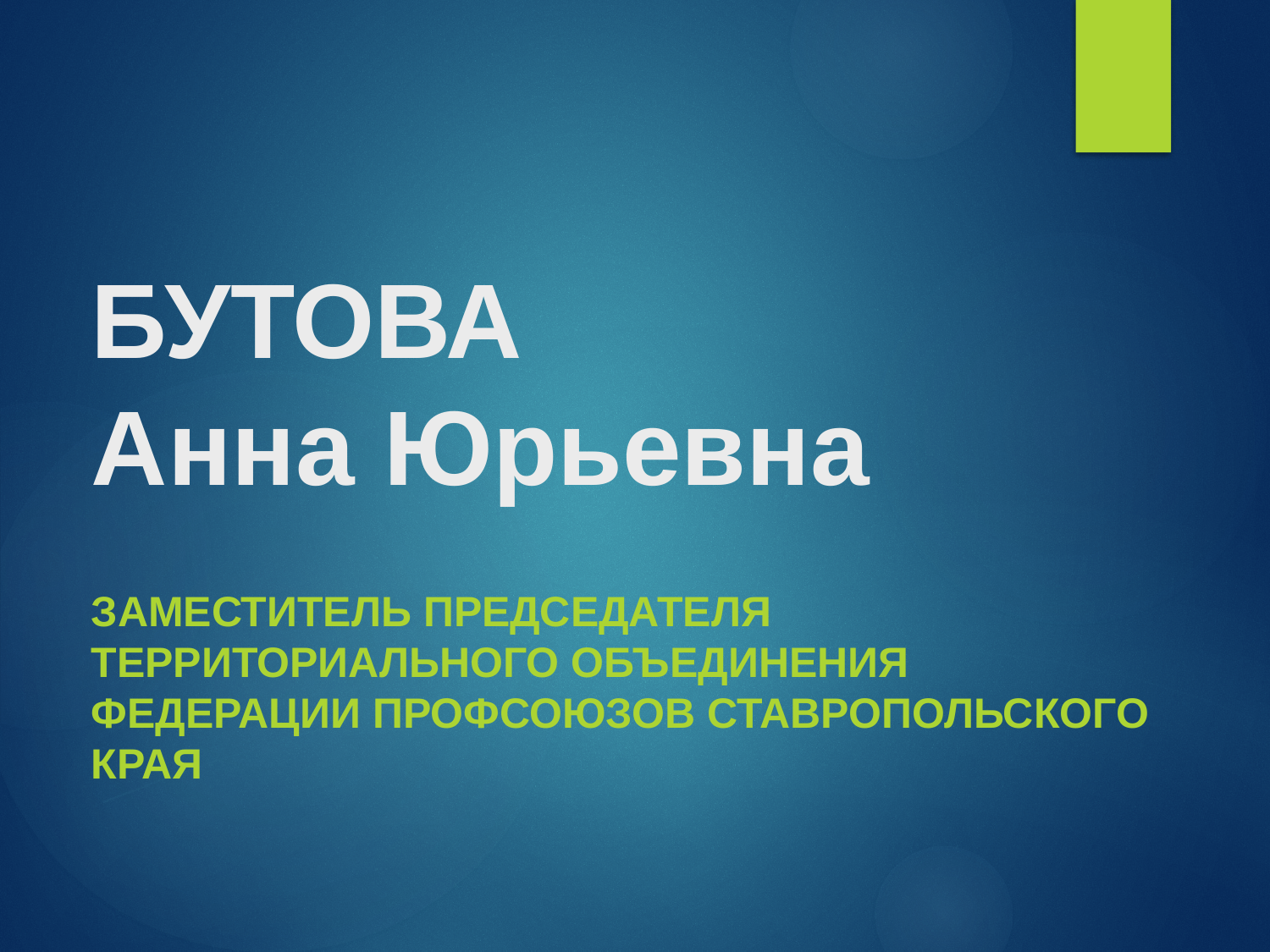

# БУТОВА Анна Юрьевна
Заместитель председателя территориального объединения Федерации профсоюзов ставропольского края